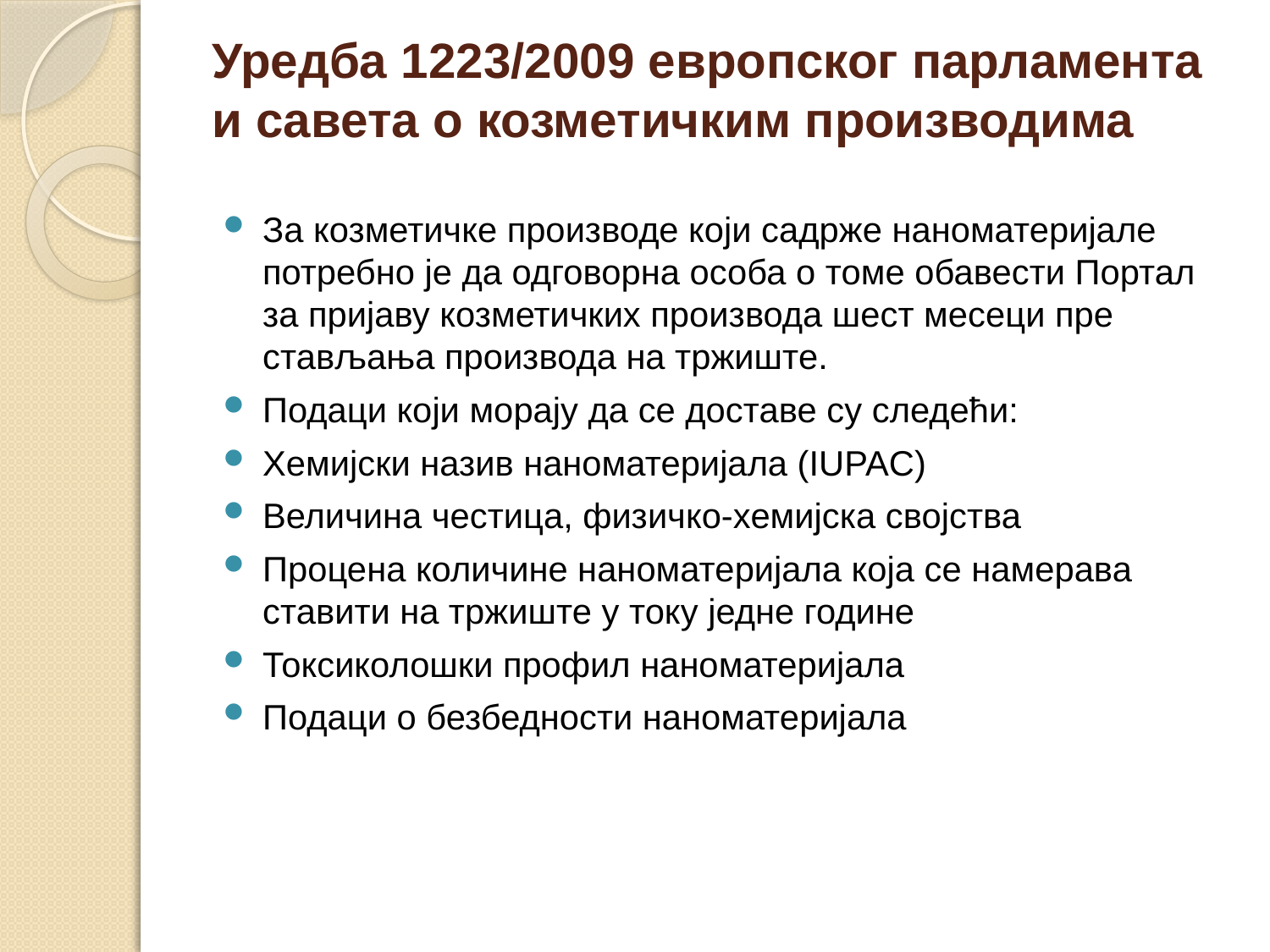

# Уредба 1223/2009 европског парламента и савета о козметичким производима
За козметичке производе који садрже наноматеријале потребно је да одговорна особа о томе обавести Портал за пријаву козметичких производа шест месеци пре стављања производа на тржиште.
Подаци који морају да се доставе су следећи:
Хемијски назив наноматеријала (IUPAC)
Величина честица, физичко-хемијска својства
Процена количине наноматеријала која се намерава ставити на тржиште у току једне године
Токсиколошки профил наноматеријала
Подаци о безбедности наноматеријала